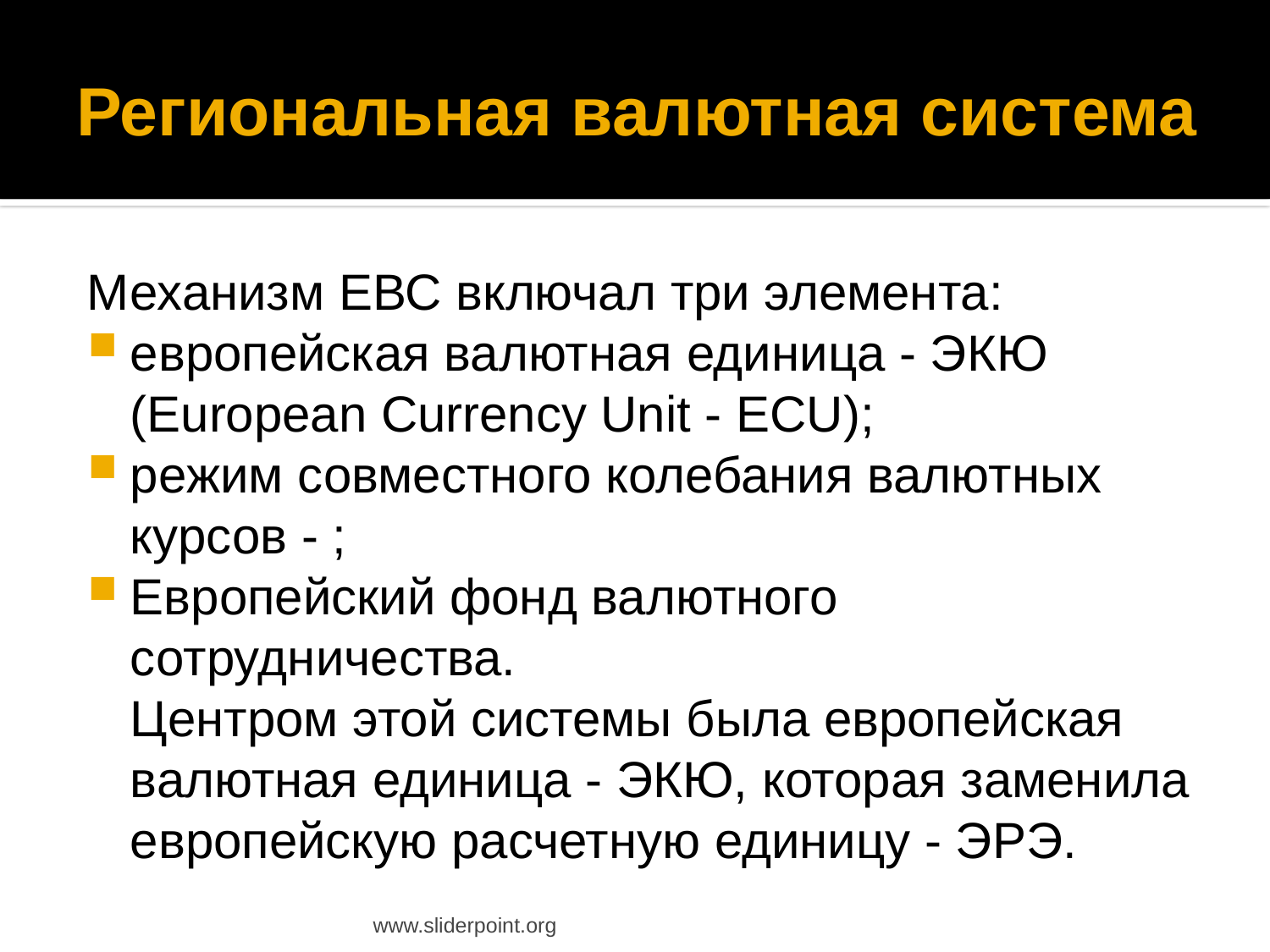

# Региональная валютная система
Механизм ЕВС включал три элемента:
европейская валютная единица - ЭКЮ (European Currency Unit - ECU);
режим совместного колебания валютных курсов - ;
Европейский фонд валютного сотрудничества.
Центром этой системы была европейская валютная единица - ЭКЮ, которая заменила европейскую расчетную единицу - ЭРЭ.
www.sliderpoint.org